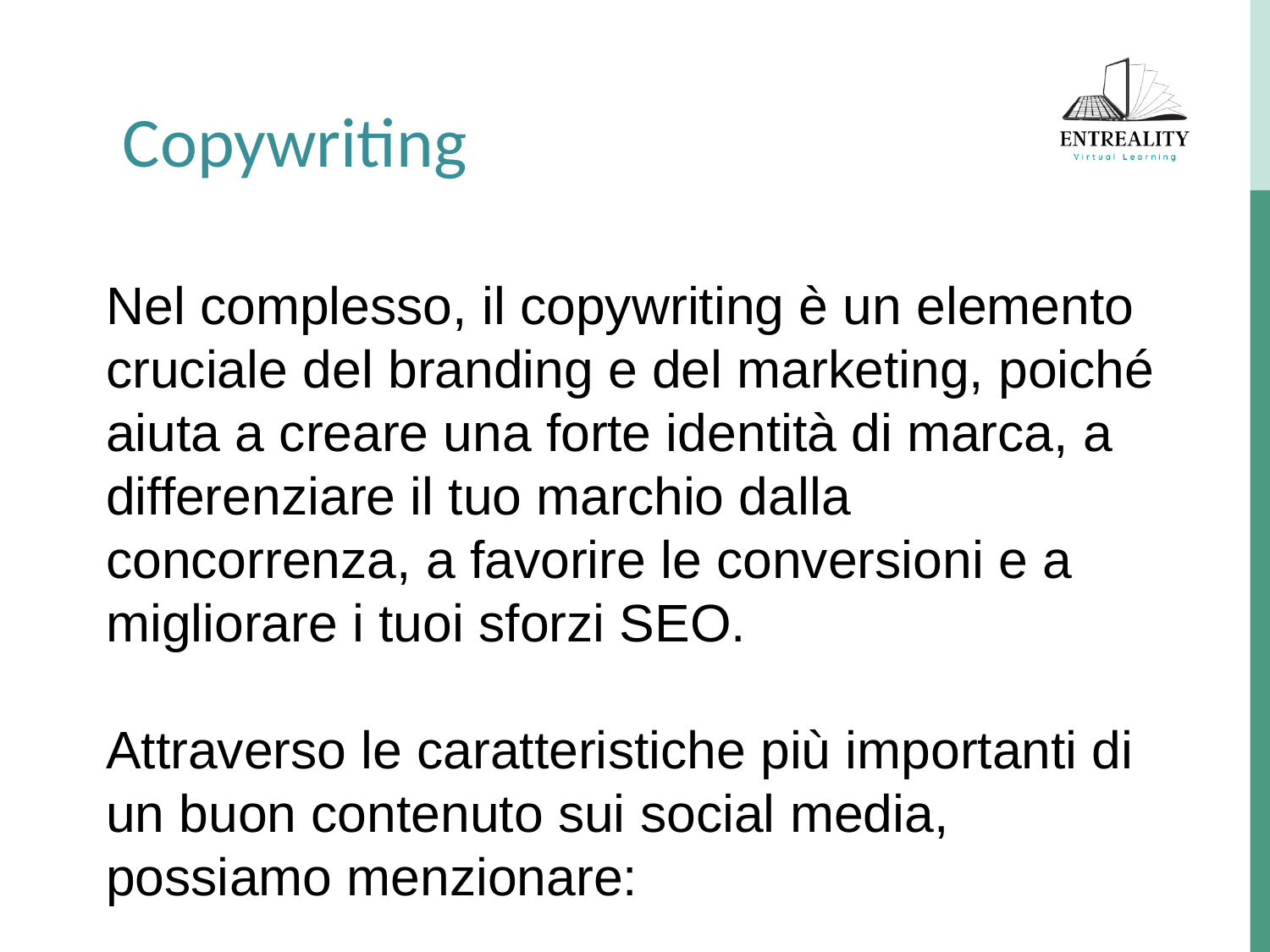

Copywriting
Nel complesso, il copywriting è un elemento cruciale del branding e del marketing, poiché aiuta a creare una forte identità di marca, a differenziare il tuo marchio dalla concorrenza, a favorire le conversioni e a migliorare i tuoi sforzi SEO.

Attraverso le caratteristiche più importanti di un buon contenuto sui social media, possiamo menzionare: